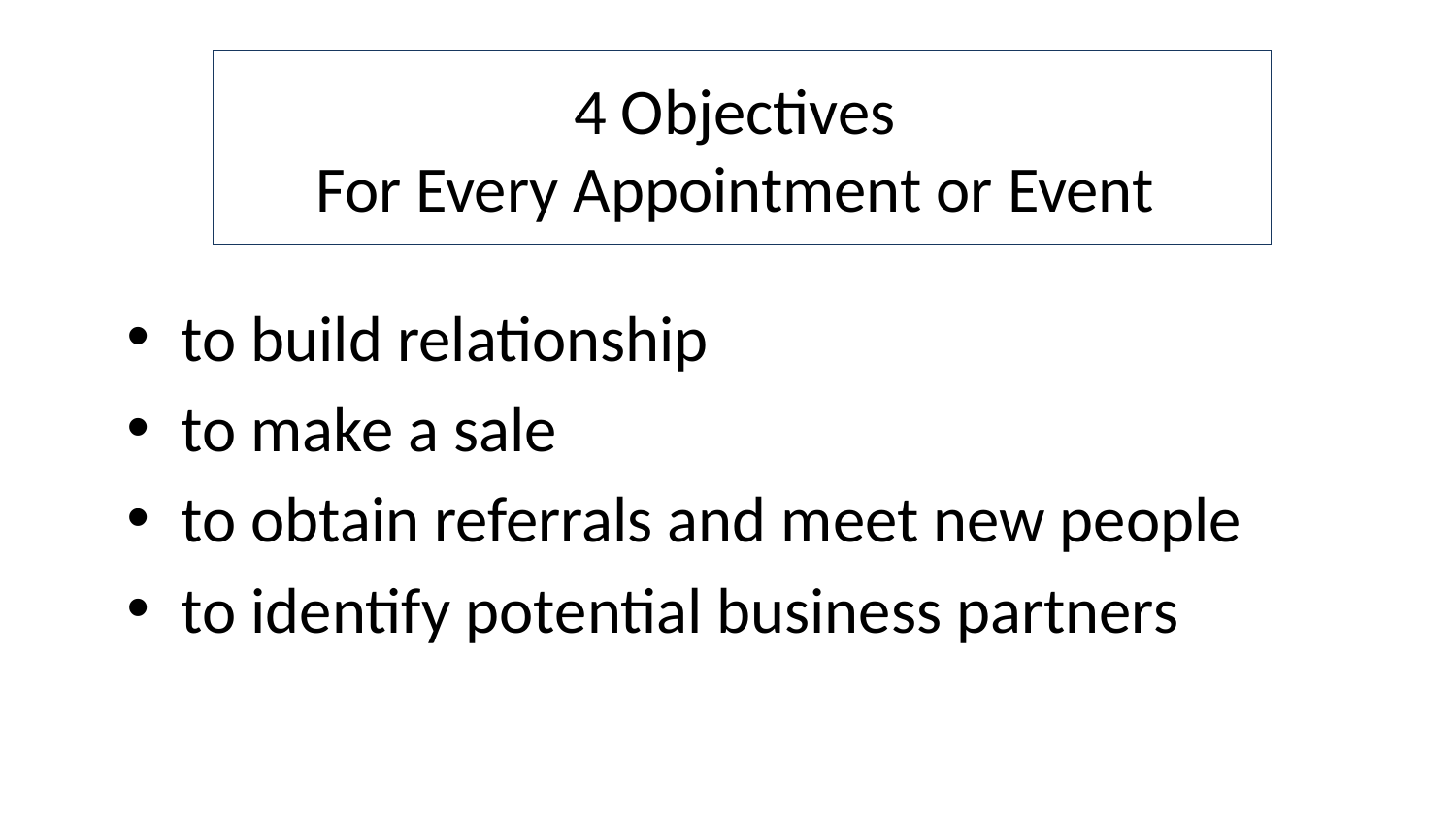

# 4 Objectives For Every Appointment or Event
to build relationship
to make a sale
to obtain referrals and meet new people
to identify potential business partners